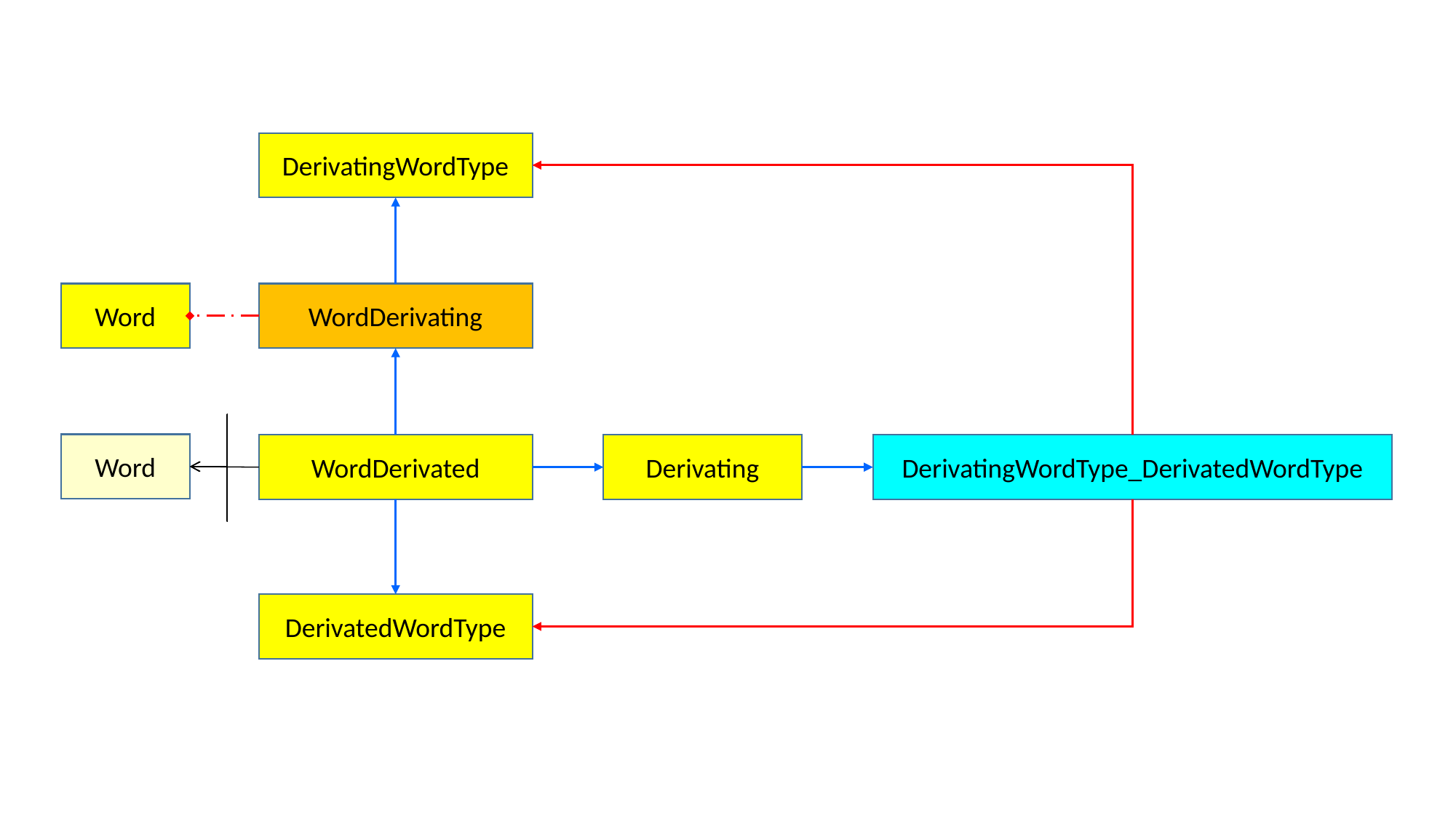

DerivatingWordType
Word
WordDerivating
Word
WordDerivated
Derivating
DerivatingWordType_DerivatedWordType
DerivatedWordType